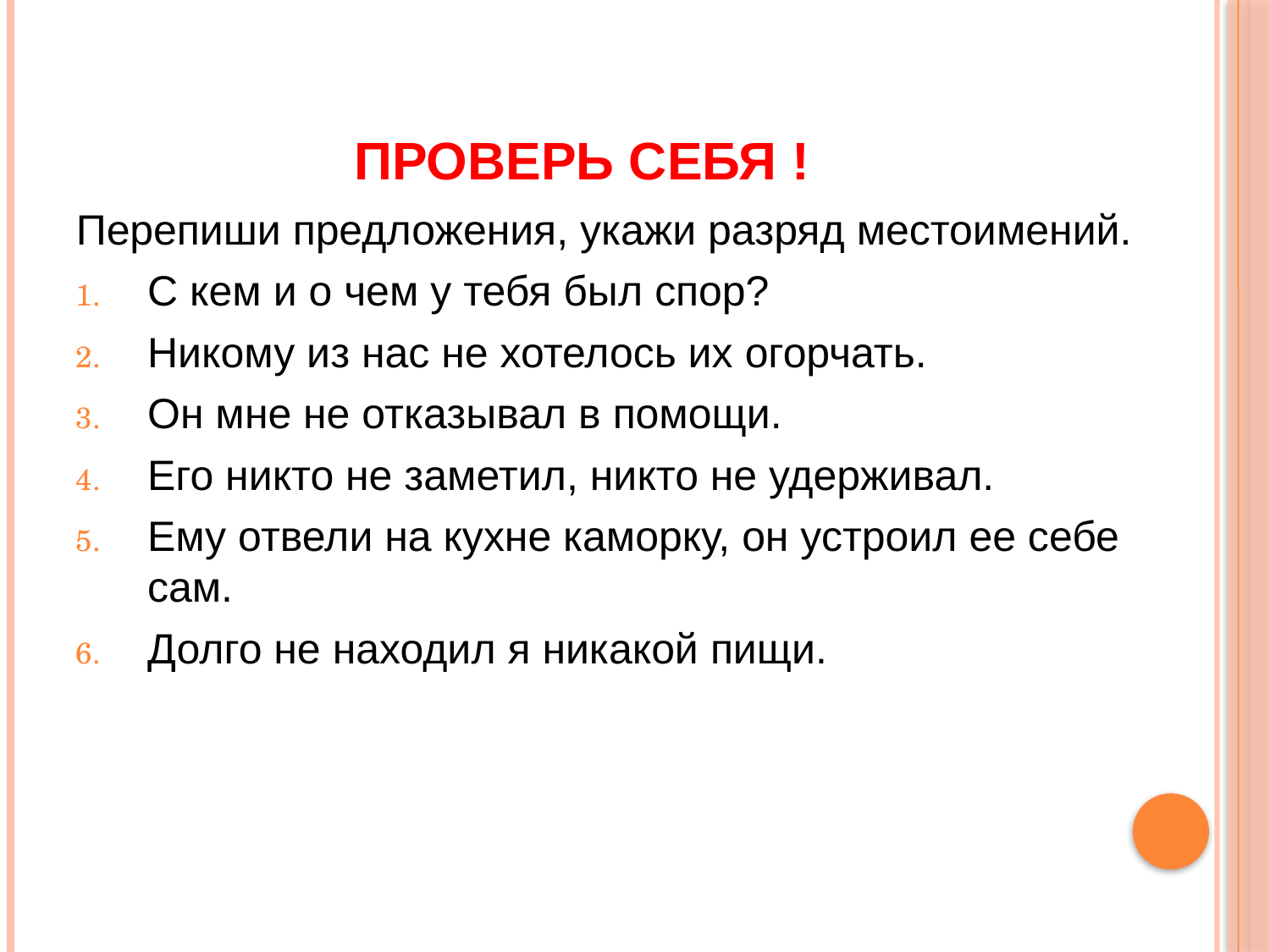

# Проверь себя !
Перепиши предложения, укажи разряд местоимений.
С кем и о чем у тебя был спор?
Никому из нас не хотелось их огорчать.
Он мне не отказывал в помощи.
Его никто не заметил, никто не удерживал.
Ему отвели на кухне каморку, он устроил ее себе сам.
Долго не находил я никакой пищи.